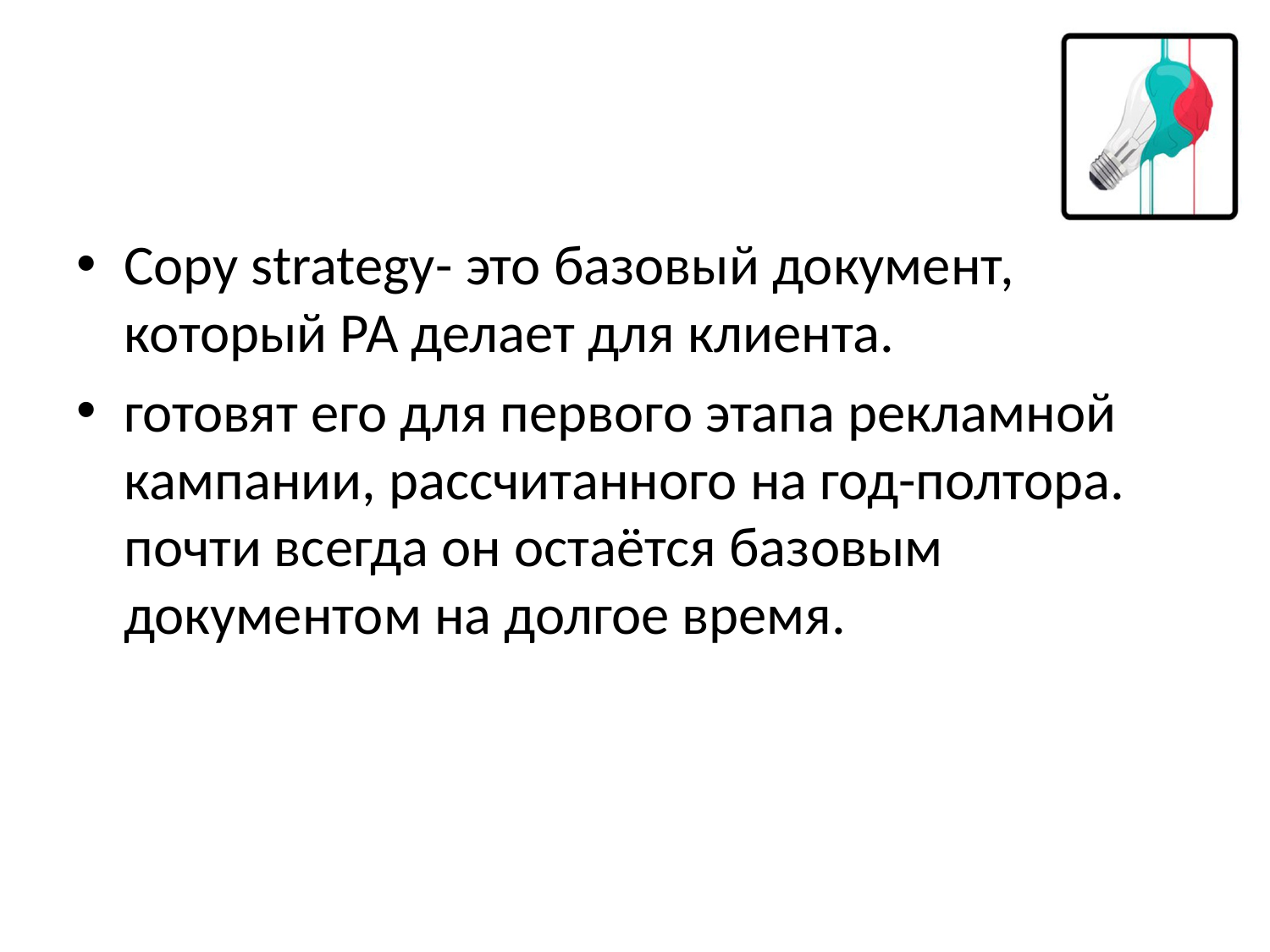

Copy strategy- это базовый документ, который РА делает для клиента.
готовят его для первого этапа рекламной кампании, рассчитанного на год-полтора. почти всегда он остаётся базовым документом на долгое время.